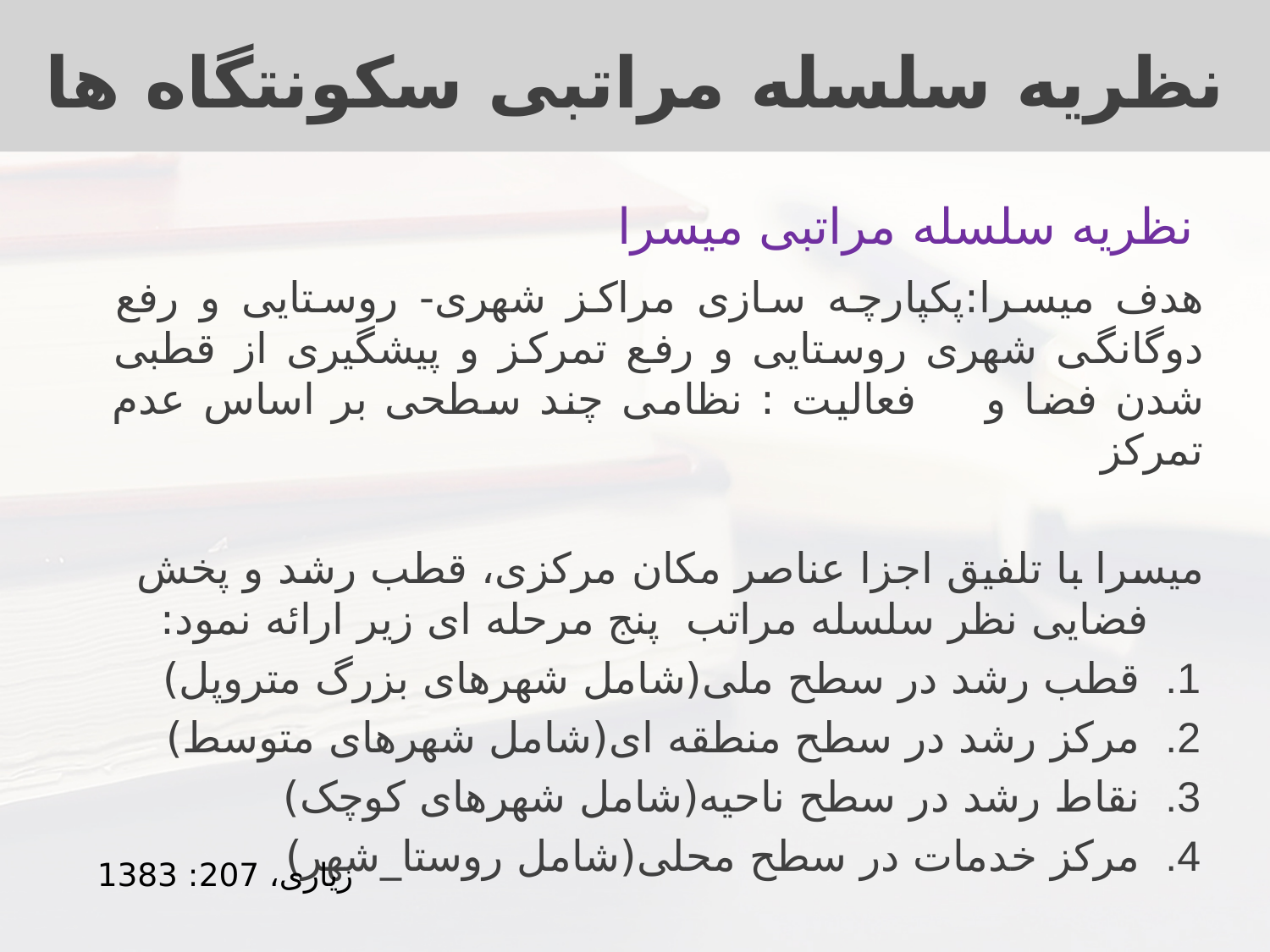

# نظریه سلسله مراتبی سکونتگاه ها
نظریه سلسله مراتبی میسرا
هدف میسرا:پکپارچه سازی مراکز شهری- روستایی و رفع دوگانگی شهری روستایی و رفع تمرکز و پیشگیری از قطبی شدن فضا و    فعالیت : نظامی چند سطحی بر اساس عدم تمرکز

میسرا با تلفیق اجزا عناصر مکان مرکزی، قطب رشد و پخش       فضایی نظر سلسله مراتب  پنج مرحله ای زیر ارائه نمود:
قطب رشد در سطح ملی(شامل شهرهای بزرگ متروپل)
مرکز رشد در سطح منطقه ای(شامل شهرهای متوسط)
نقاط رشد در سطح ناحیه(شامل شهرهای کوچک)
مرکز خدمات در سطح محلی(شامل روستا_شهر)
زیاری، 207: 1383